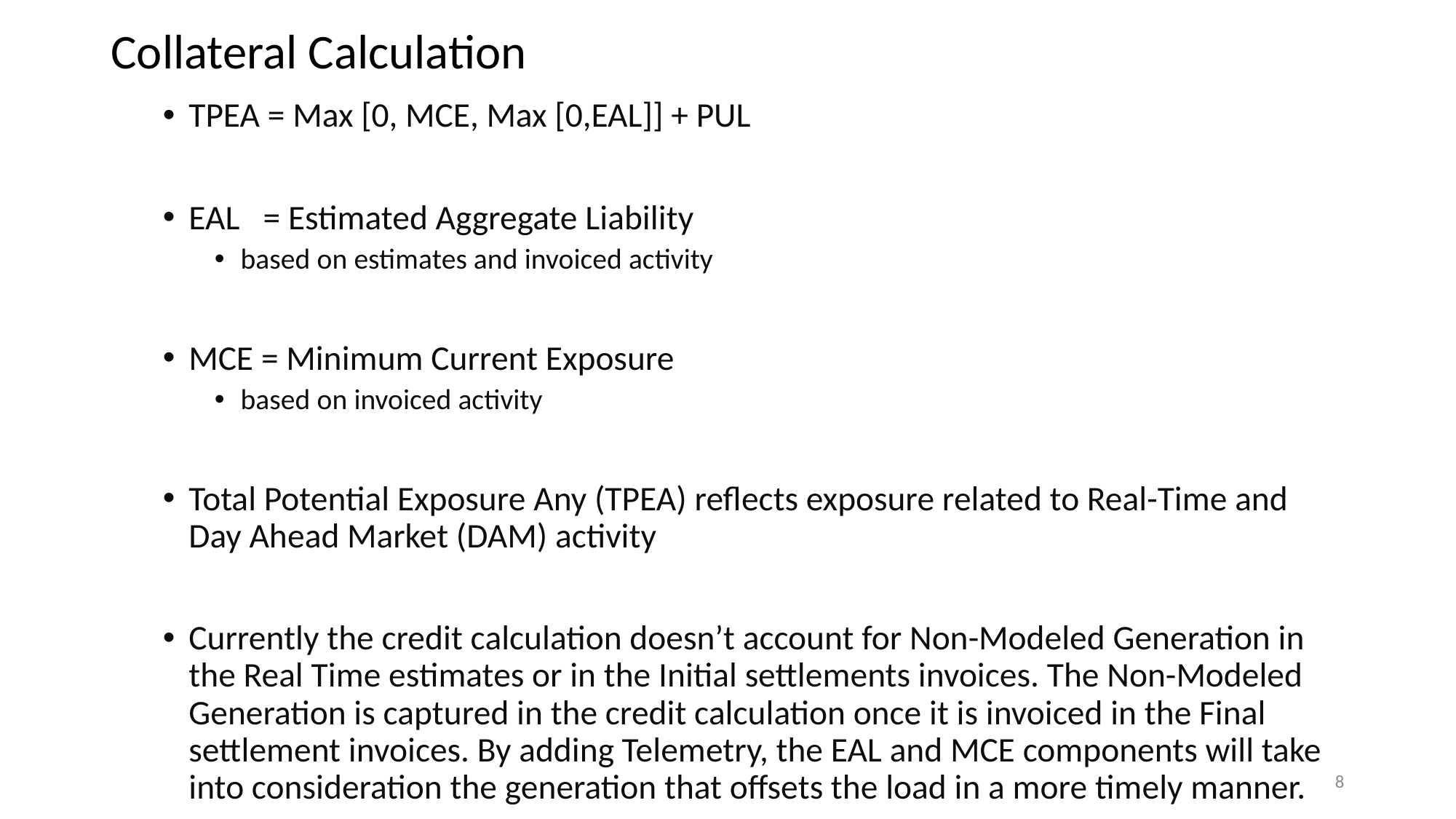

# Collateral Calculation
TPEA = Max [0, MCE, Max [0,EAL]] + PUL

EAL   = Estimated Aggregate Liability
based on estimates and invoiced activity

MCE = Minimum Current Exposure
based on invoiced activity

Total Potential Exposure Any (TPEA) reflects exposure related to Real-Time and Day Ahead Market (DAM) activity

Currently the credit calculation doesn’t account for Non-Modeled Generation in the Real Time estimates or in the Initial settlements invoices. The Non-Modeled Generation is captured in the credit calculation once it is invoiced in the Final settlement invoices. By adding Telemetry, the EAL and MCE components will take into consideration the generation that offsets the load in a more timely manner.
8